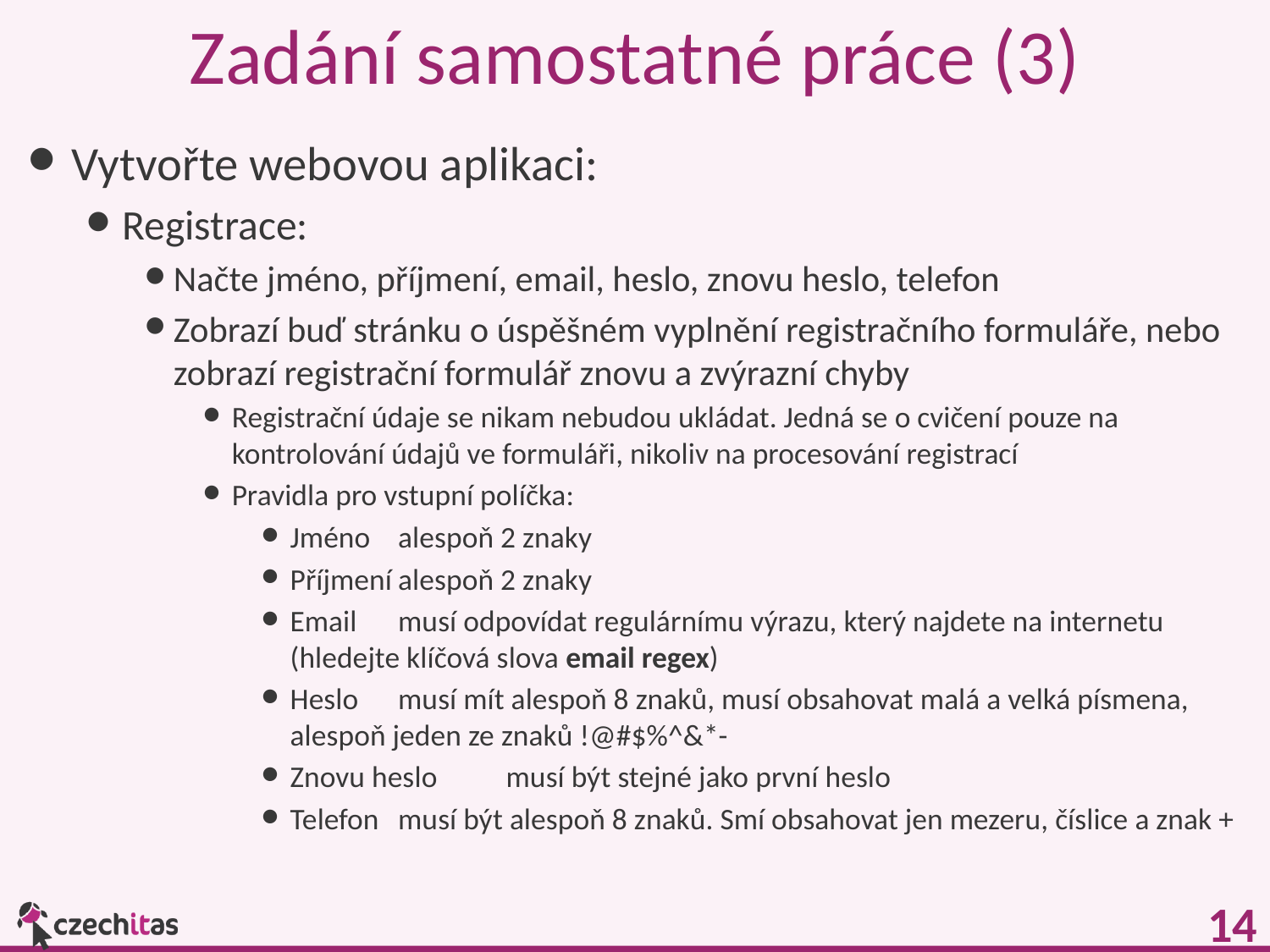

# Zadání samostatné práce (3)
Vytvořte webovou aplikaci:
Registrace:
Načte jméno, příjmení, email, heslo, znovu heslo, telefon
Zobrazí buď stránku o úspěšném vyplnění registračního formuláře, nebo zobrazí registrační formulář znovu a zvýrazní chyby
Registrační údaje se nikam nebudou ukládat. Jedná se o cvičení pouze na kontrolování údajů ve formuláři, nikoliv na procesování registrací
Pravidla pro vstupní políčka:
Jméno	alespoň 2 znaky
Příjmení	alespoň 2 znaky
Email	musí odpovídat regulárnímu výrazu, který najdete na internetu (hledejte klíčová slova email regex)
Heslo	musí mít alespoň 8 znaků, musí obsahovat malá a velká písmena, alespoň jeden ze znaků !@#$%^&*-
Znovu heslo	musí být stejné jako první heslo
Telefon	musí být alespoň 8 znaků. Smí obsahovat jen mezeru, číslice a znak +
14